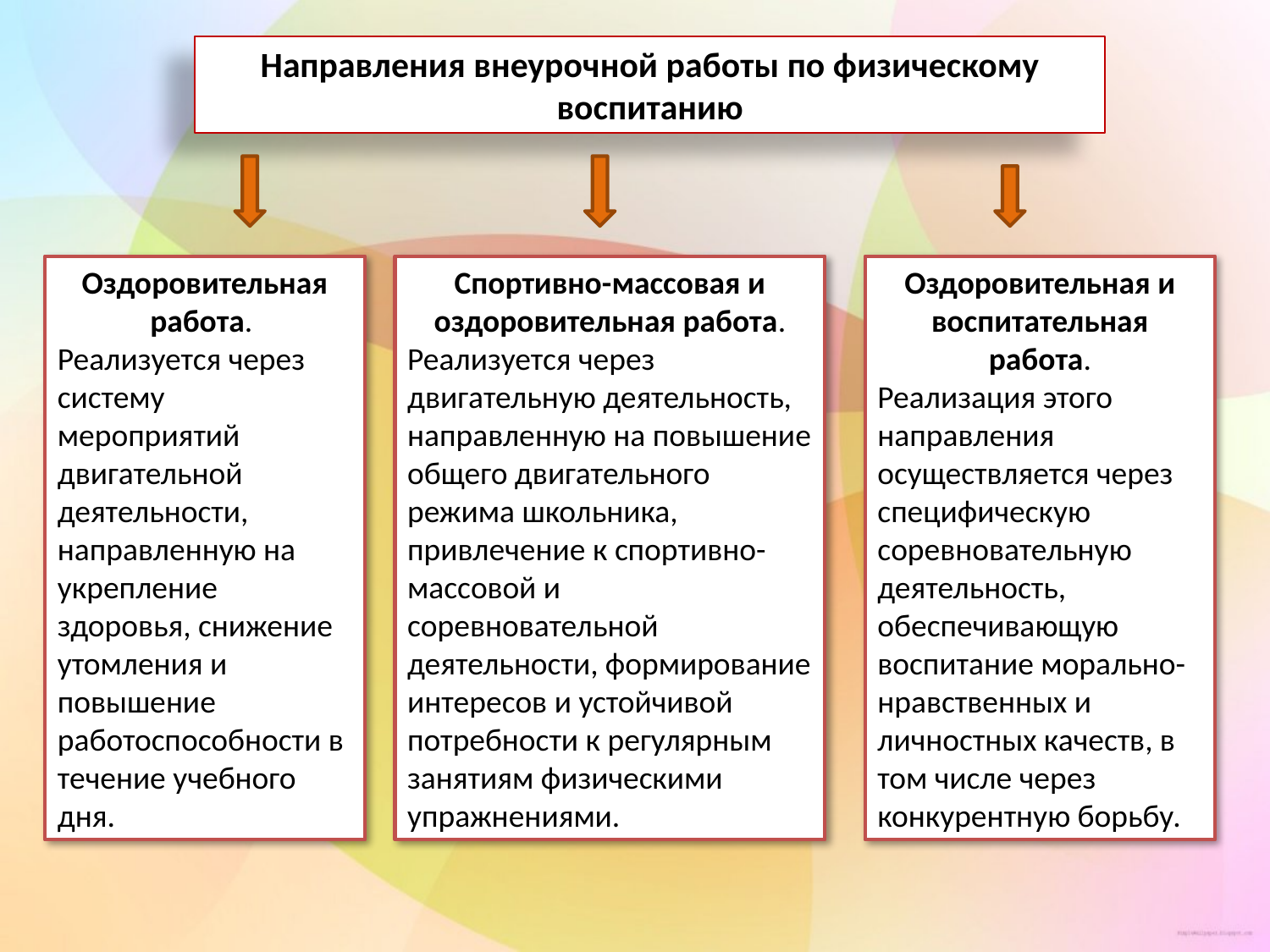

Направления внеурочной работы по физическому воспитанию

Оздоровительная работа.
Реализуется через систему мероприятий двигательной деятельности, направленную на укрепление здоровья, снижение утомления и повышение работоспособности в течение учебного дня.
Спортивно-массовая и оздоровительная работа.
Реализуется через двигательную деятельность, направленную на повышение общего двигательного режима школьника, привлечение к спортивно-массовой и соревновательной деятельности, формирование интересов и устойчивой потребности к регулярным занятиям физическими упражнениями.
Оздоровительная и воспитательная работа.
Реализация этого направления осуществляется через специфическую соревновательную деятельность, обеспечивающую воспитание морально-нравственных и личностных качеств, в том числе через конкурентную борьбу.